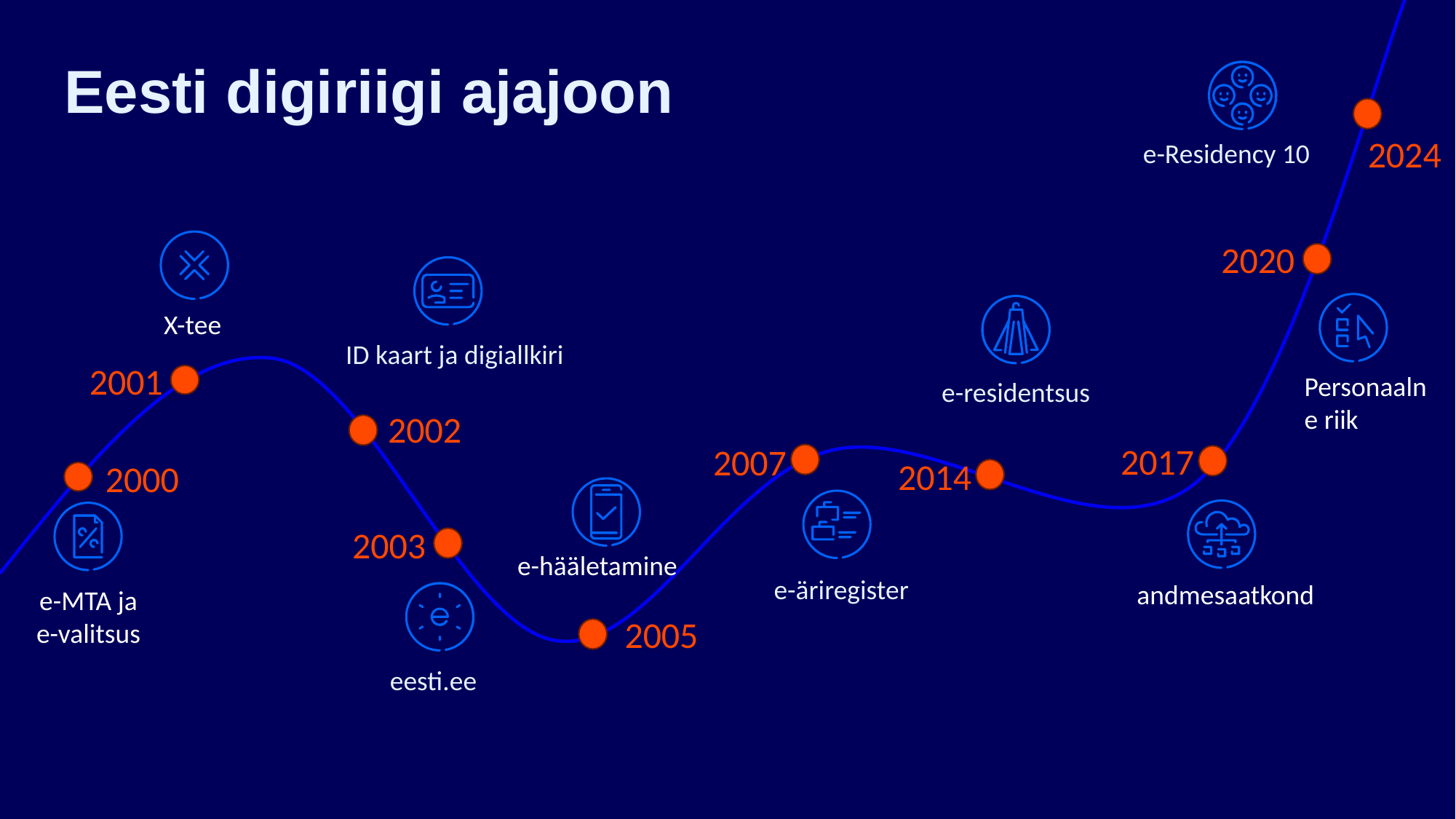

# Eesti digiriigi ajajoon

2024
e-Residency 10

2020

X-tee
ID kaart ja digiallkiri
2001
Personaalne riik

e-residentsus
2002

2017
2007

2014
2000

2003

e-hääletamine
e-äriregister
andmesaatkond
e-MTA ja
e-valitsus

2005

eesti.ee